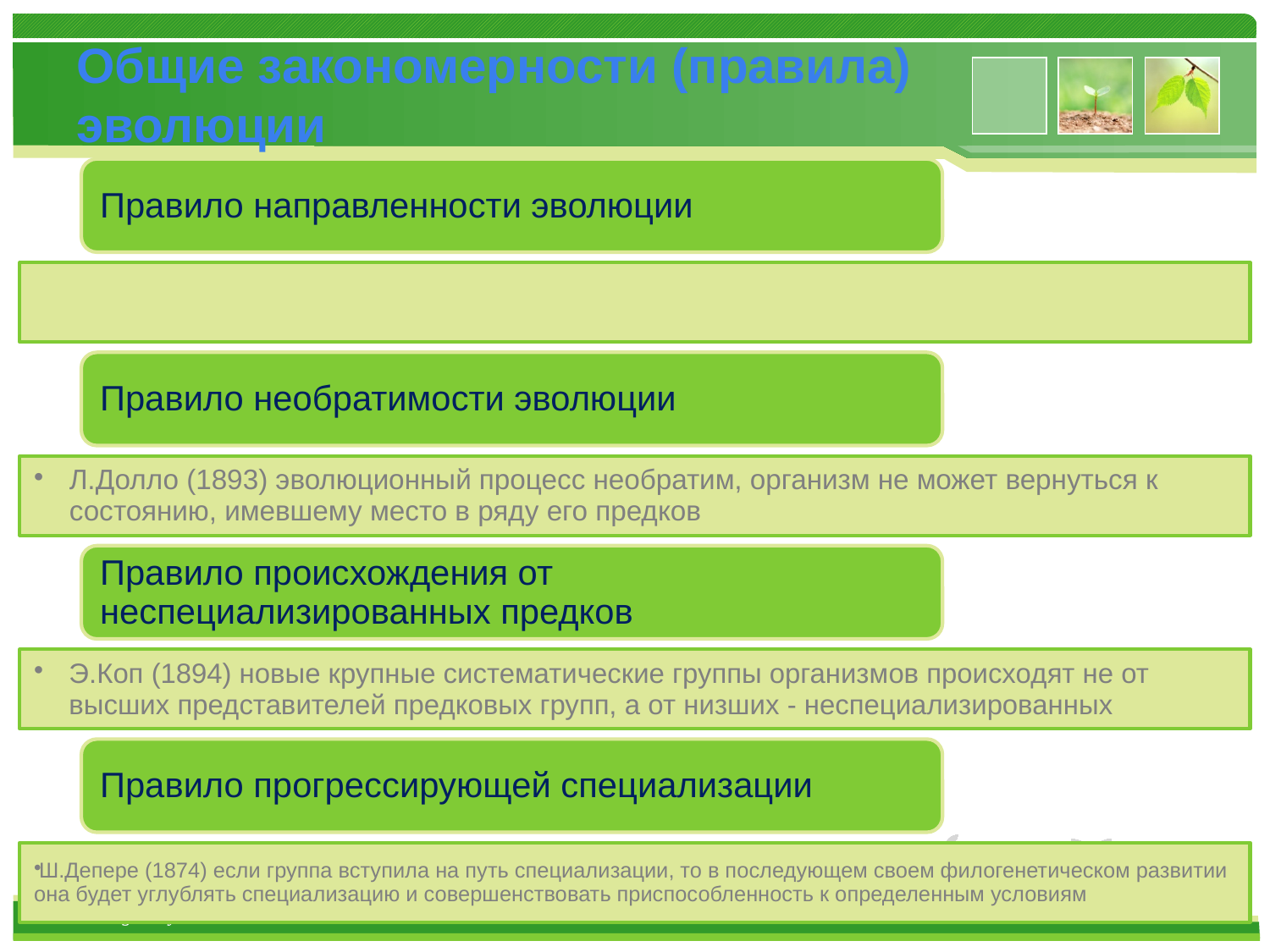

# Общие закономерности (правила) эволюции
Правило необратимости эволюции
Л.Долло (1893) эволюционный процесс необратим, организм не может вернуться к состоянию, имевшему место в ряду его предков
Правило направленности эволюции
Правило происхождения от неспециализированных предков
Правило прогрессирующей специализации
Э.Коп (1894) новые крупные систематические группы организмов происходят не от высших представителей предковых групп, а от низших - неспециализированных
Ш.Депере (1874) если группа вступила на путь специализации, то в последующем своем филогенетическом развитии она будет углублять специализацию и совершенствовать приспособленность к определенным условиям